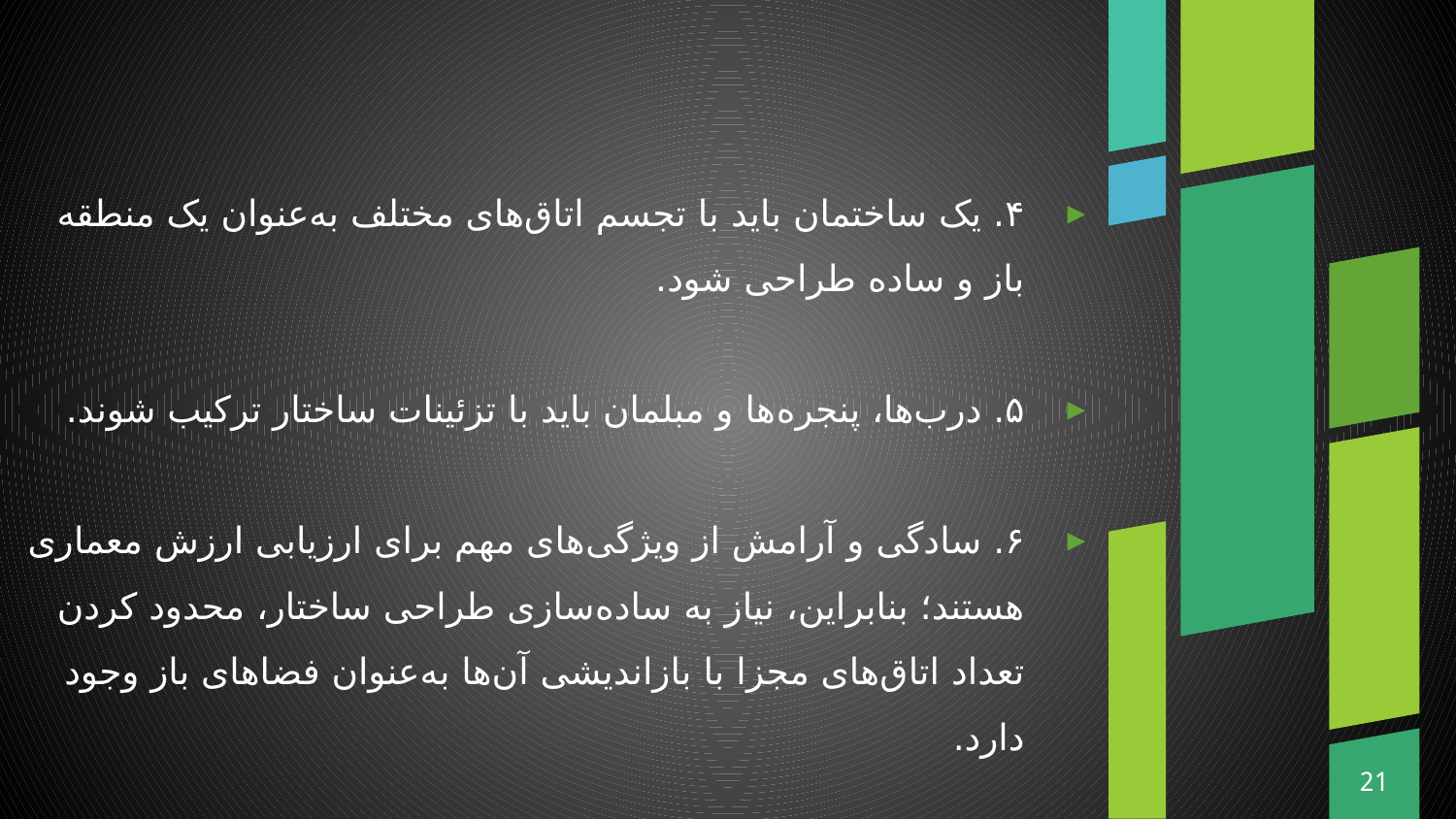

۴. یک ساختمان باید با تجسم اتاق‌های مختلف به‌عنوان یک منطقه باز و ساده طراحی شود.

۵. درب‌ها، پنجره‌ها و مبلمان باید با تزئینات ساختار ترکیب شوند.

۶. سادگی و آرامش از ویژگی‌های مهم برای ارزیابی ارزش معماری هستند؛ بنابراین، نیاز به ساده‌سازی طراحی ساختار، محدود کردن تعداد اتاق‌های مجزا با بازاندیشی آن‌ها به‌عنوان فضاهای باز وجود دارد.
21